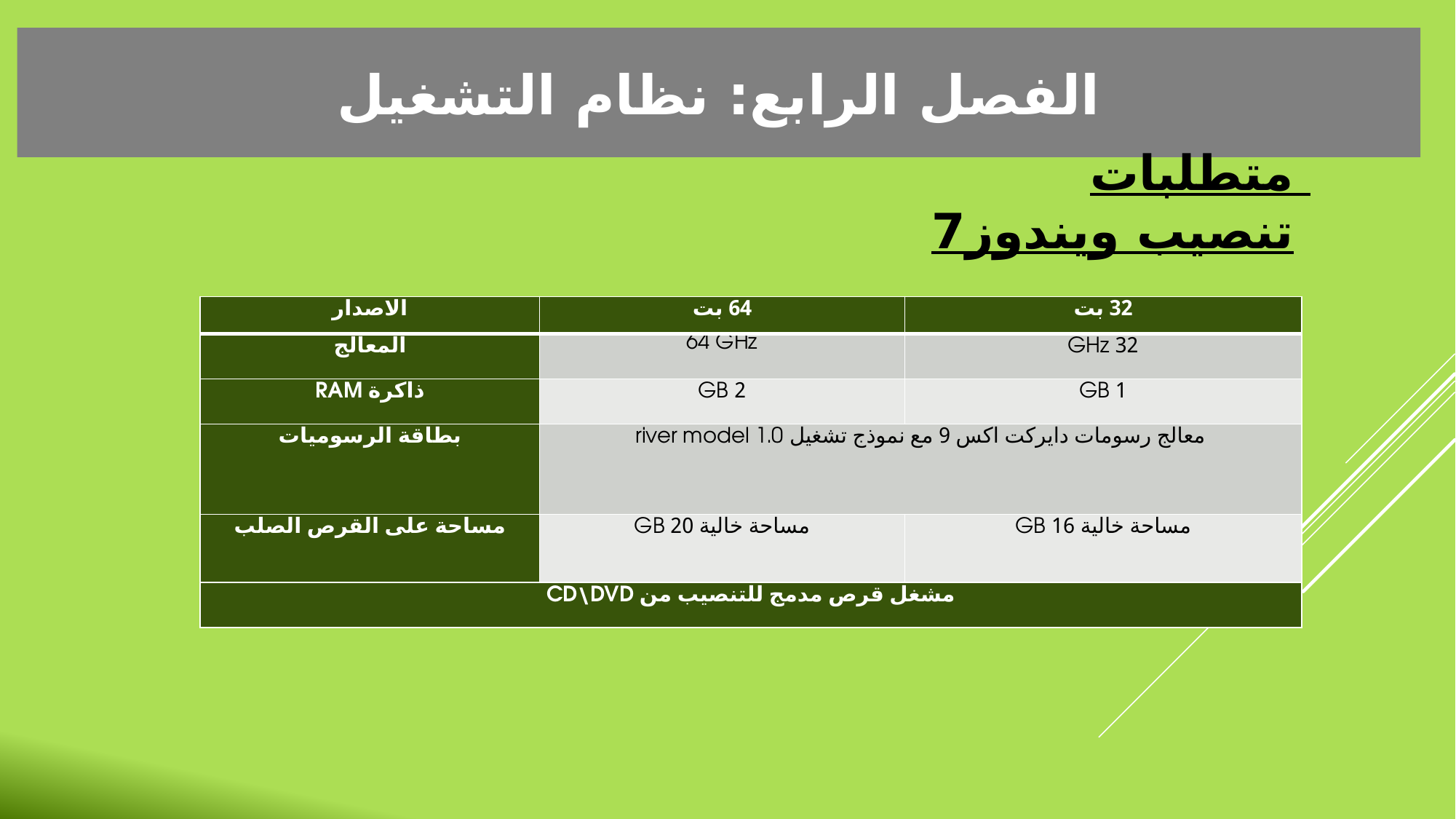

الفصل الرابع: نظام التشغيل
متطلبات تنصيب ويندوز7
| الاصدار | 64 بت | 32 بت |
| --- | --- | --- |
| المعالج | 64 GHz | 32 GHz |
| ذاكرة RAM | 2 GB | 1 GB |
| بطاقة الرسوميات | معالج رسومات دايركت اكس 9 مع نموذج تشغيل river model 1.0 |  |
| مساحة على القرص الصلب | مساحة خالية 20 GB | مساحة خالية 16 GB |
| مشغل قرص مدمج للتنصيب من CD\DVD |  |  |